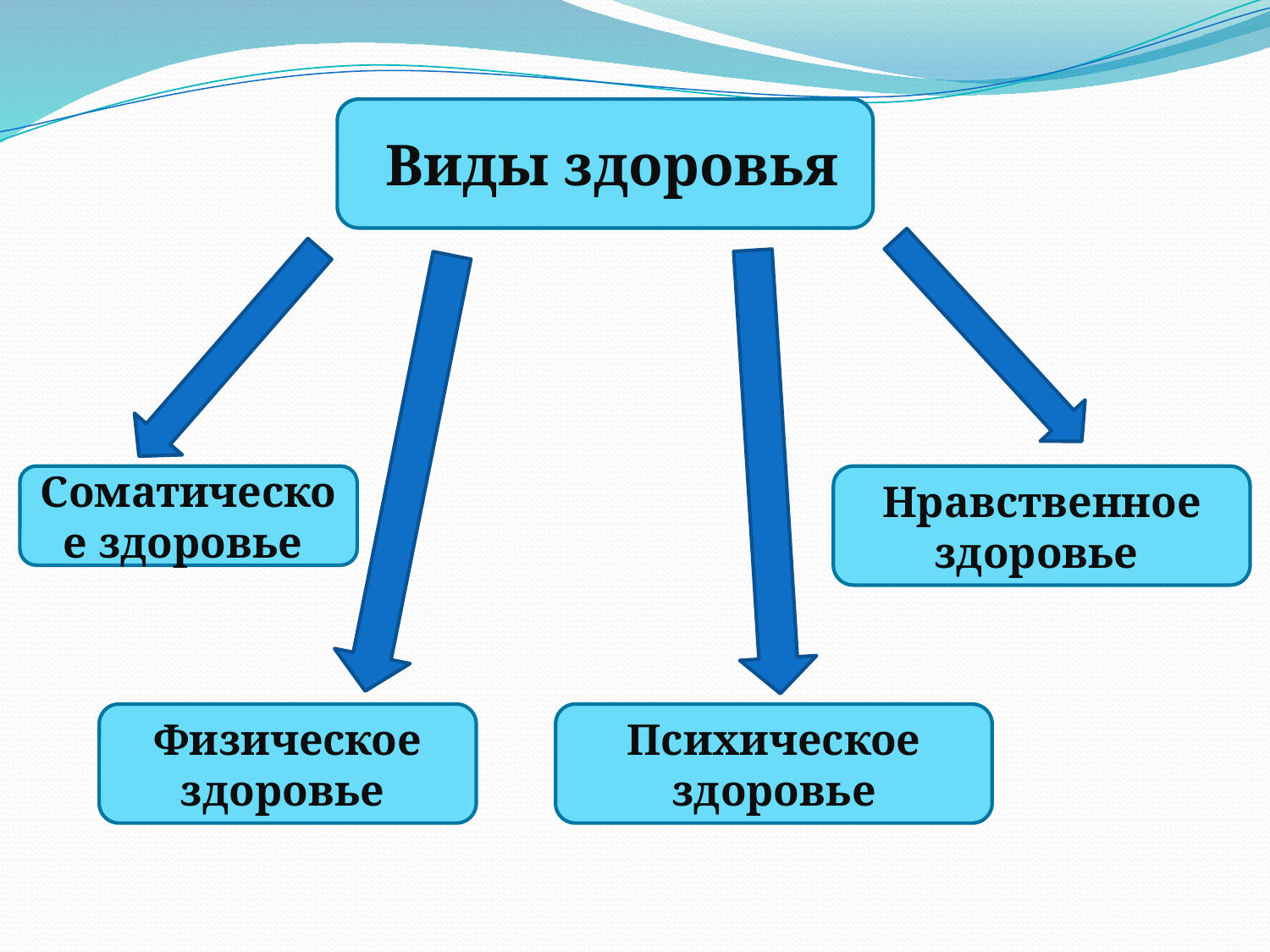

#
 Виды здоровья

Соматическое здоровье
Нравственное здоровье
Физическое здоровье
Психическое здоровье